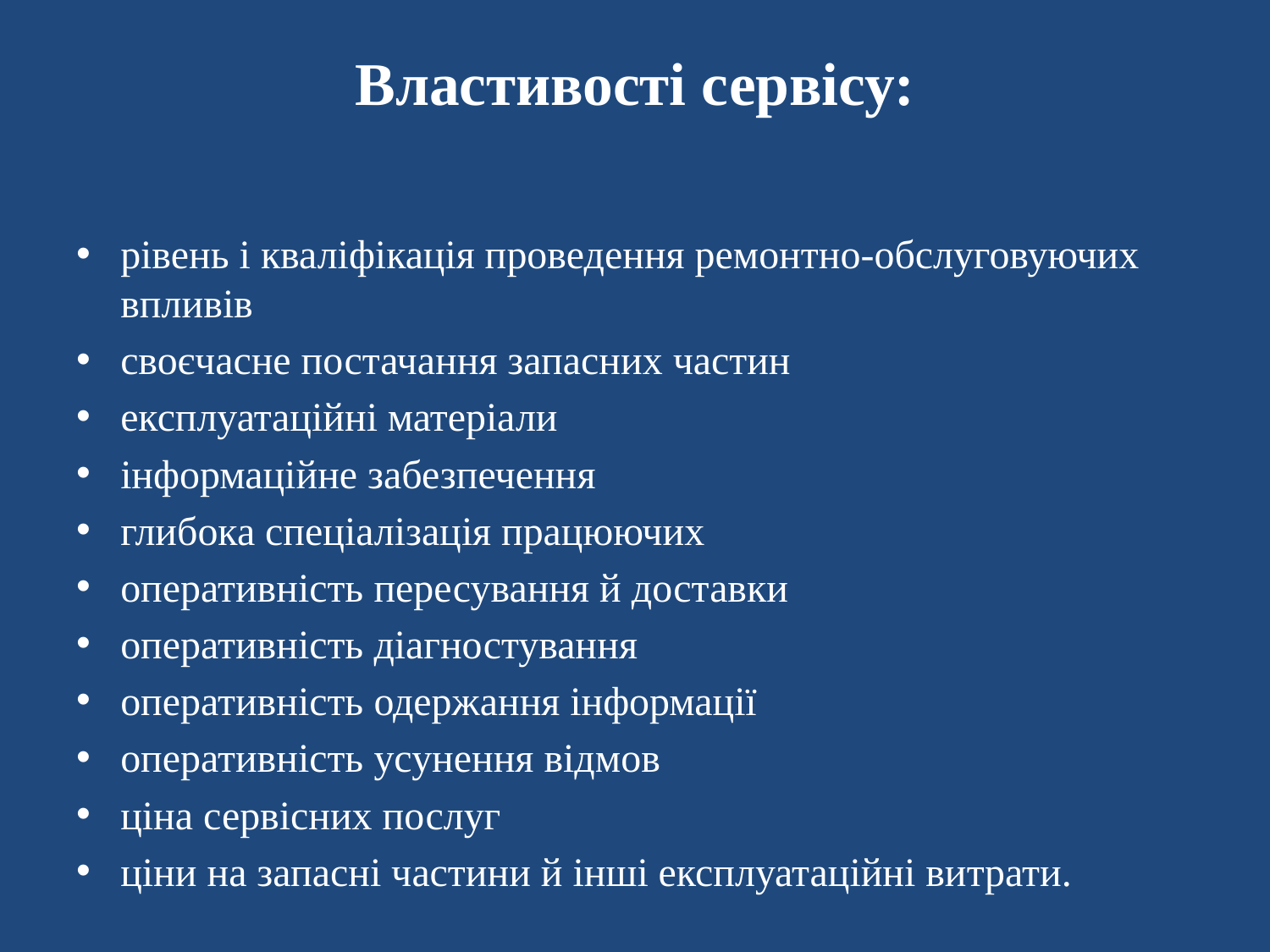

# Властивості сервісу:
рівень і кваліфікація проведення ремонтно-обслуговуючих впливів
своєчасне постачання запасних частин
експлуатаційні матеріали
інформаційне забезпечення
глибока спеціалізація працюючих
оперативність пересування й доставки
оперативність діагностування
оперативність одержання інформації
оперативність усунення відмов
ціна сервісних послуг
ціни на запасні частини й інші експлуатаційні витрати.